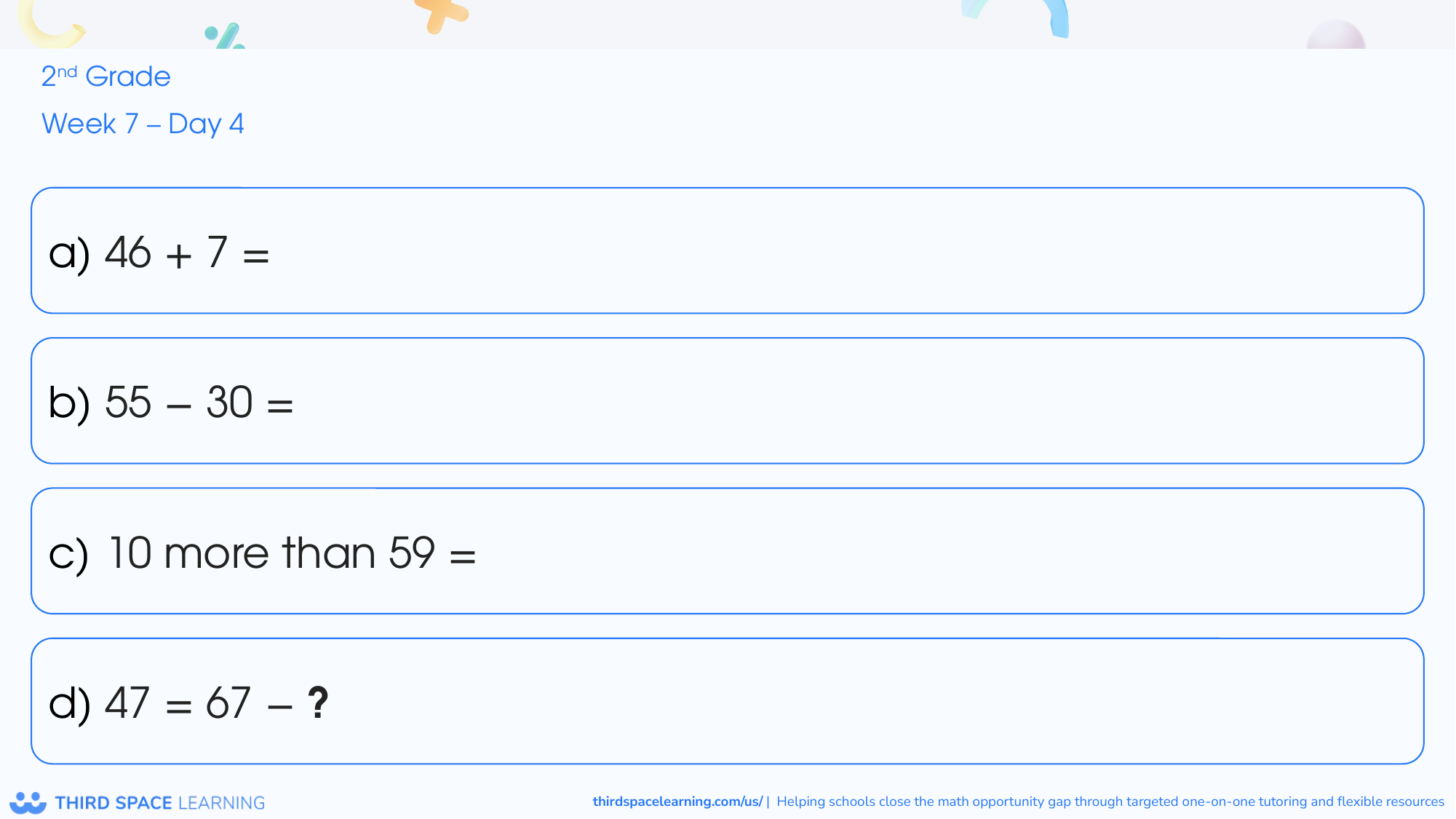

2nd Grade
Week 7 – Day 4
46 + 7 =
55 − 30 =
10 more than 59 =
47 = 67 − ?